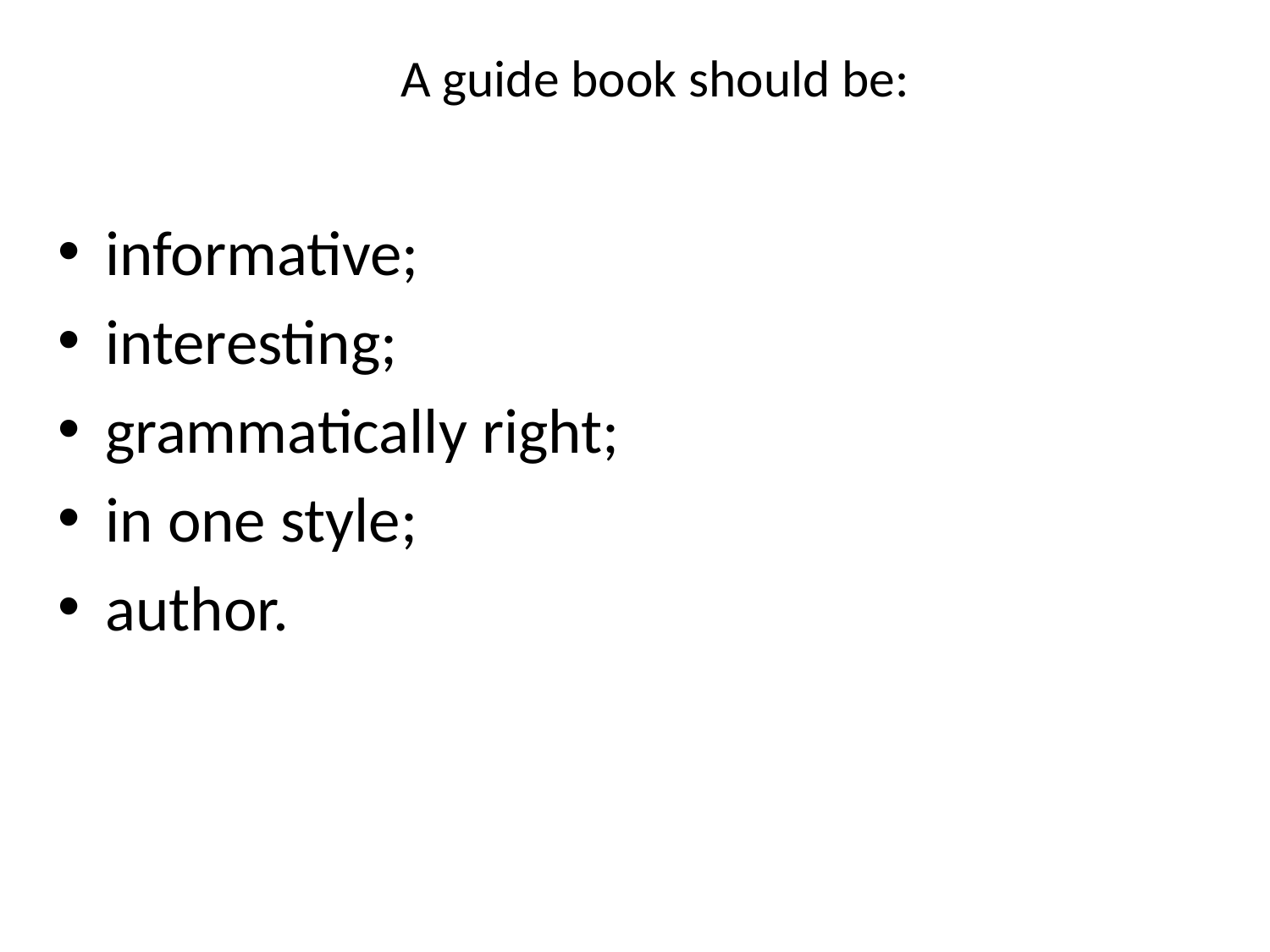

# A guide book should be:

informative;
interesting;
grammatically right;
in one style;
author.